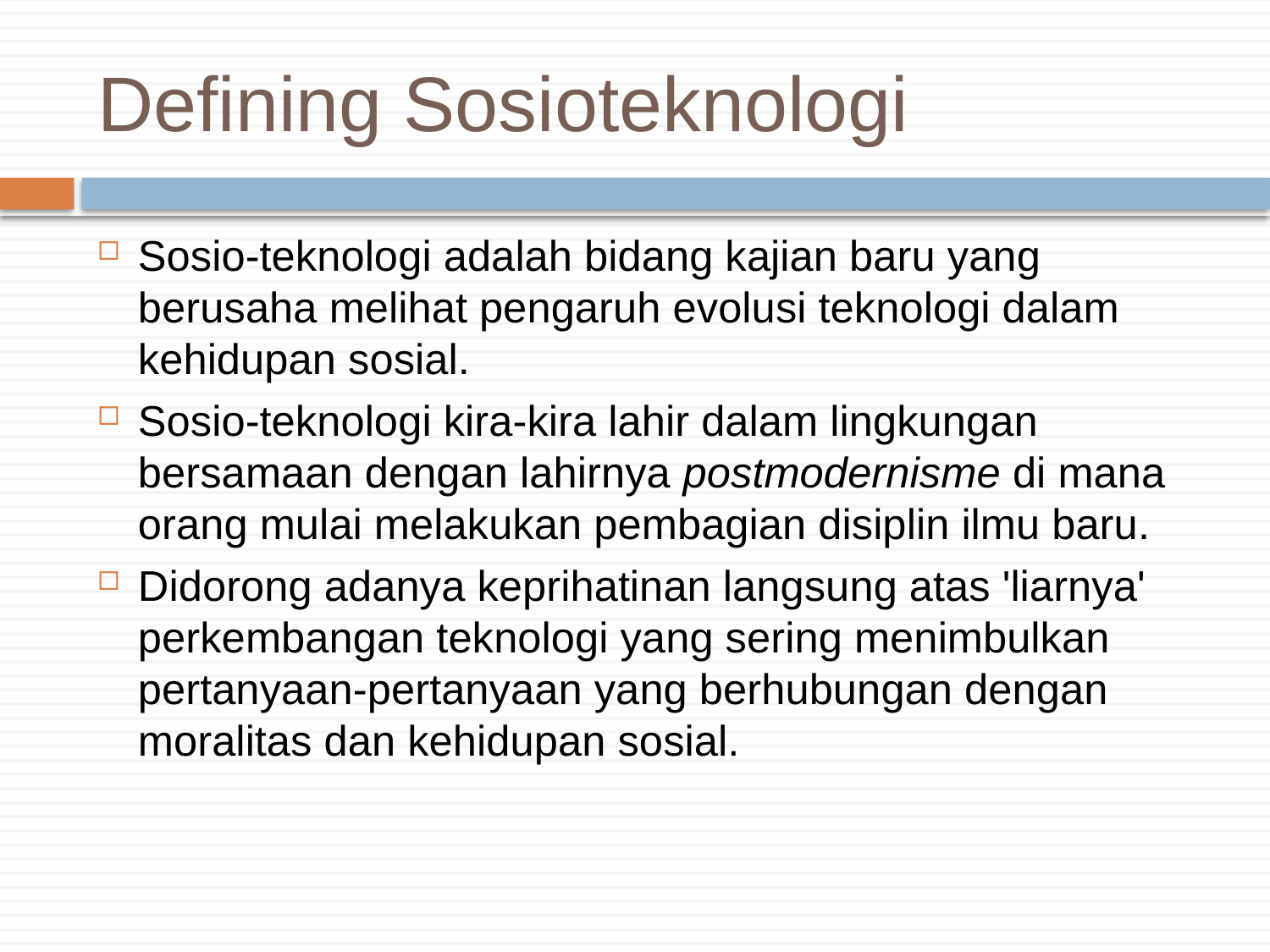

# Defining Sosioteknologi
Sosio-teknologi adalah bidang kajian baru yang berusaha melihat pengaruh evolusi teknologi dalam kehidupan sosial.
Sosio-teknologi kira-kira lahir dalam lingkungan bersamaan dengan lahirnya postmodernisme di mana orang mulai melakukan pembagian disiplin ilmu baru.
Didorong adanya keprihatinan langsung atas 'liarnya' perkembangan teknologi yang sering menimbulkan pertanyaan-pertanyaan yang berhubungan dengan moralitas dan kehidupan sosial.